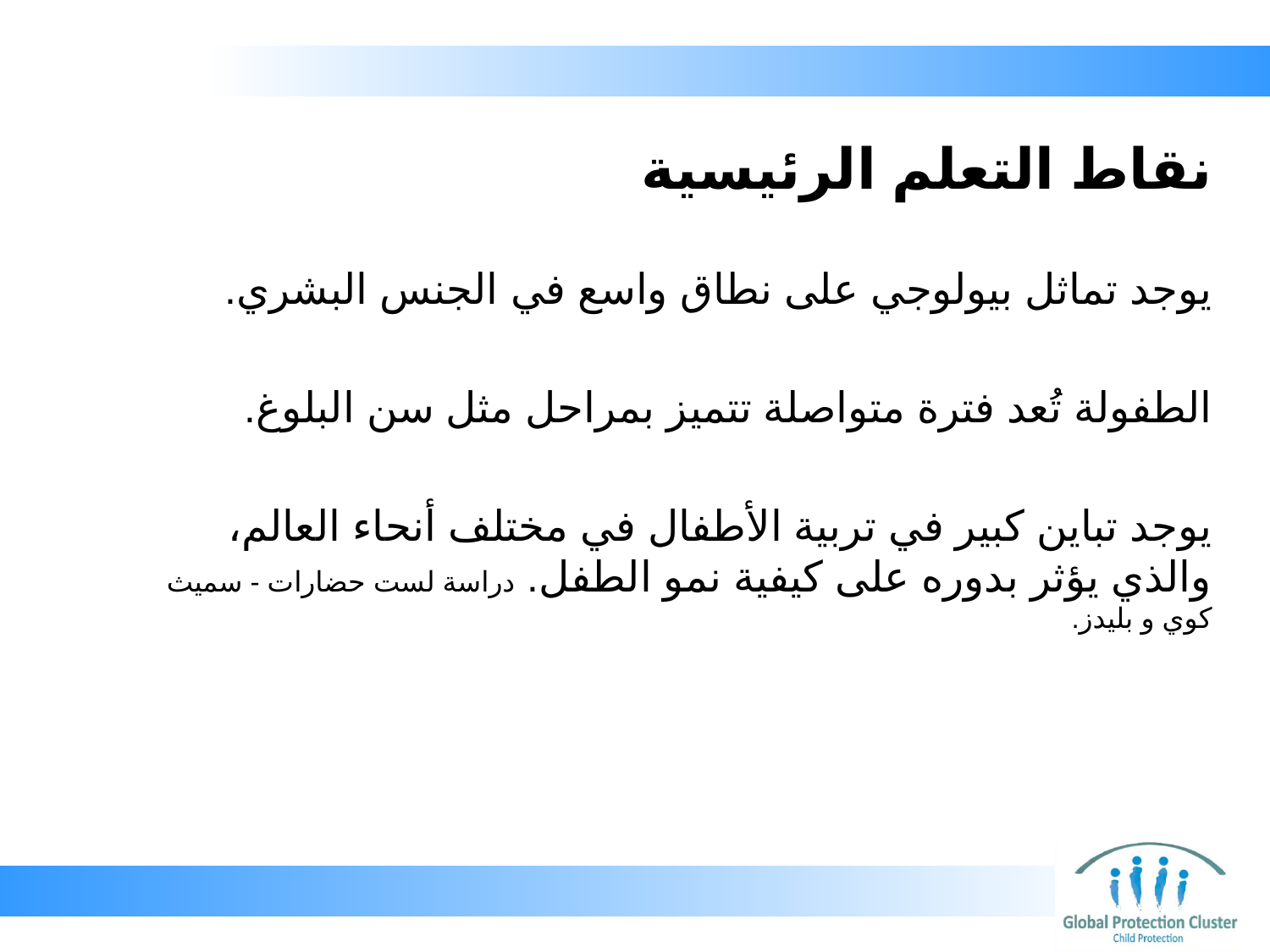

# نقاط التعلم الرئيسية

يوجد تماثل بيولوجي على نطاق واسع في الجنس البشري.

الطفولة تُعد فترة متواصلة تتميز بمراحل مثل سن البلوغ.

يوجد تباين كبير في تربية الأطفال في مختلف أنحاء العالم، والذي يؤثر بدوره على كيفية نمو الطفل. دراسة لست حضارات - سميث كوي و بليدز.